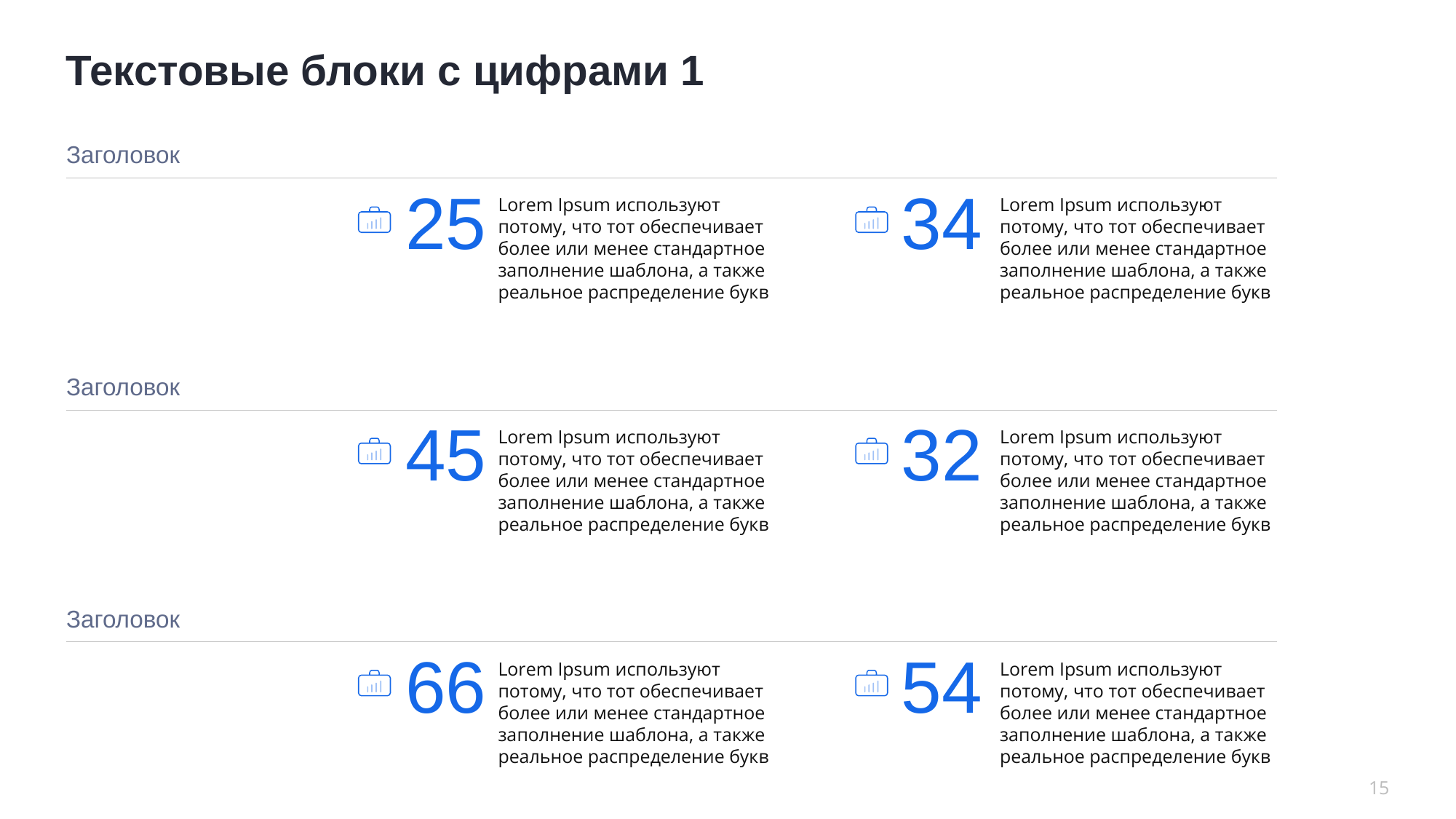

# Текстовые блоки с цифрами 1
Заголовок
25
34
Lorem Ipsum используют потому, что тот обеспечивает более или менее стандартное заполнение шаблона, а также реальное распределение букв
Lorem Ipsum используют потому, что тот обеспечивает более или менее стандартное заполнение шаблона, а также реальное распределение букв

Заголовок
45
32
Lorem Ipsum используют потому, что тот обеспечивает более или менее стандартное заполнение шаблона, а также реальное распределение букв
Lorem Ipsum используют потому, что тот обеспечивает более или менее стандартное заполнение шаблона, а также реальное распределение букв

Заголовок
66
54
Lorem Ipsum используют потому, что тот обеспечивает более или менее стандартное заполнение шаблона, а также реальное распределение букв
Lorem Ipsum используют потому, что тот обеспечивает более или менее стандартное заполнение шаблона, а также реальное распределение букв

15